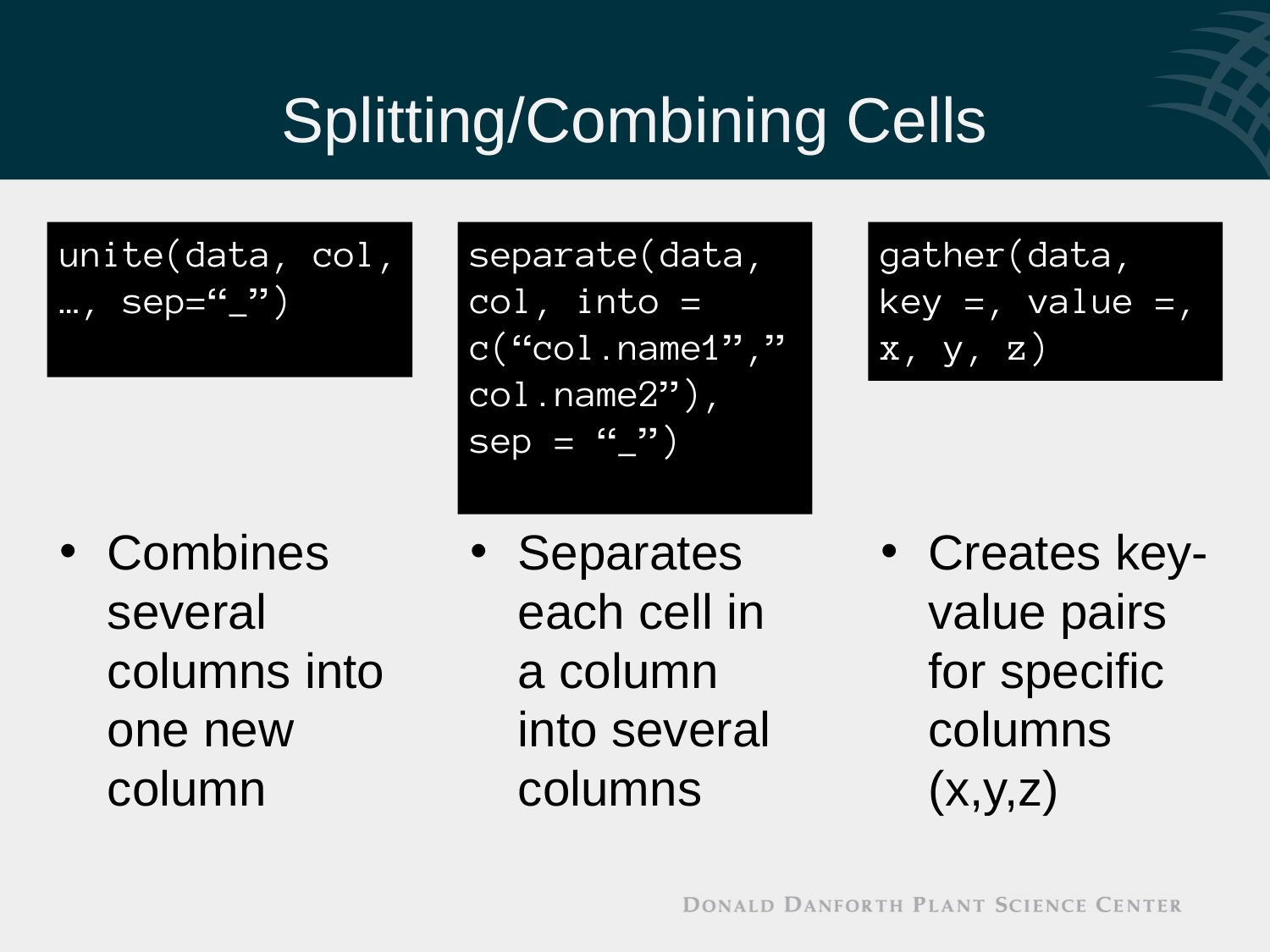

# Splitting/Combining Cells
unite(data, col,…, sep=“_”)
separate(data, col, into = c(“col.name1”,”col.name2”), sep = “_”)
gather(data, key =, value =, x, y, z)
Combines several columns into one new column
Separates each cell in a column into several columns
Creates key-value pairs for specific columns (x,y,z)